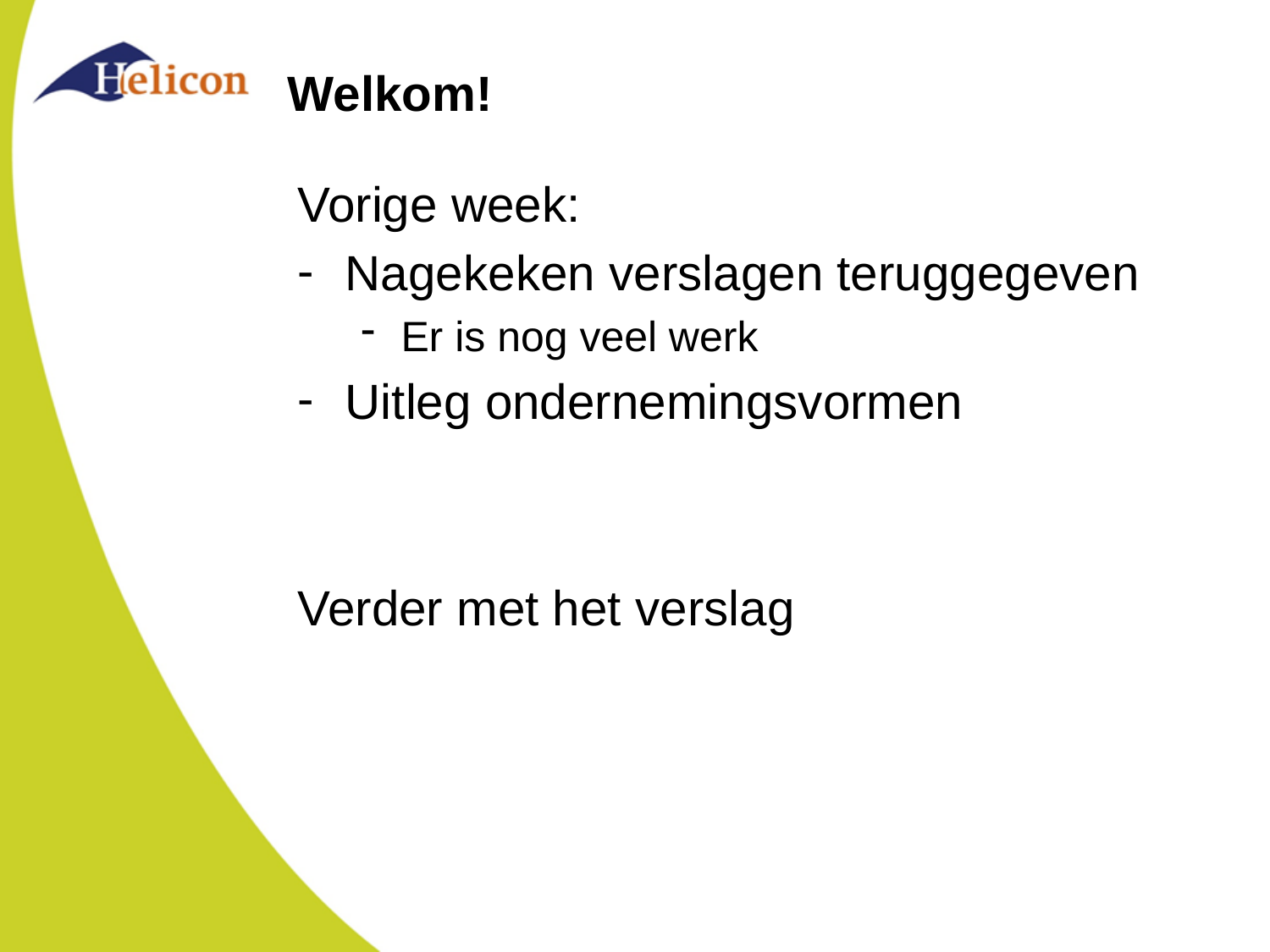

# Welkom!
Vorige week:
Nagekeken verslagen teruggegeven
Er is nog veel werk
Uitleg ondernemingsvormen

Verder met het verslag